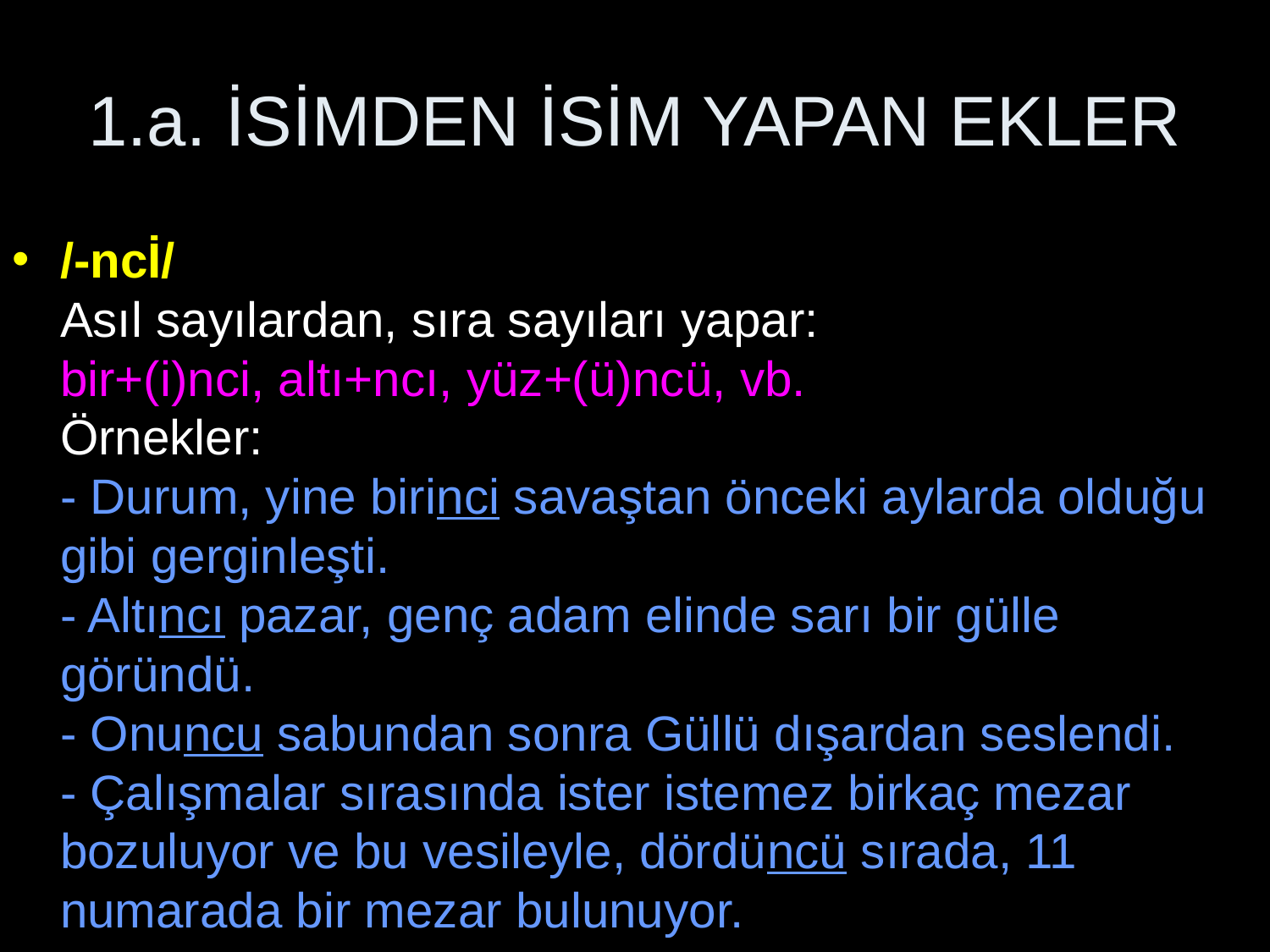

# 1.a. İSİMDEN İSİM YAPAN EKLER
/-ncİ/
Asıl sayılardan, sıra sayıları yapar:
bir+(i)nci, altı+ncı, yüz+(ü)ncü, vb.
Örnekler:
- Durum, yine birinci savaştan önceki aylarda olduğu gibi gerginleşti.
- Altıncı pazar, genç adam elinde sarı bir gülle göründü.
- Onuncu sabundan sonra Güllü dışardan seslendi.
- Çalışmalar sırasında ister istemez birkaç mezar bozuluyor ve bu vesileyle, dördüncü sırada, 11 numarada bir mezar bulunuyor.